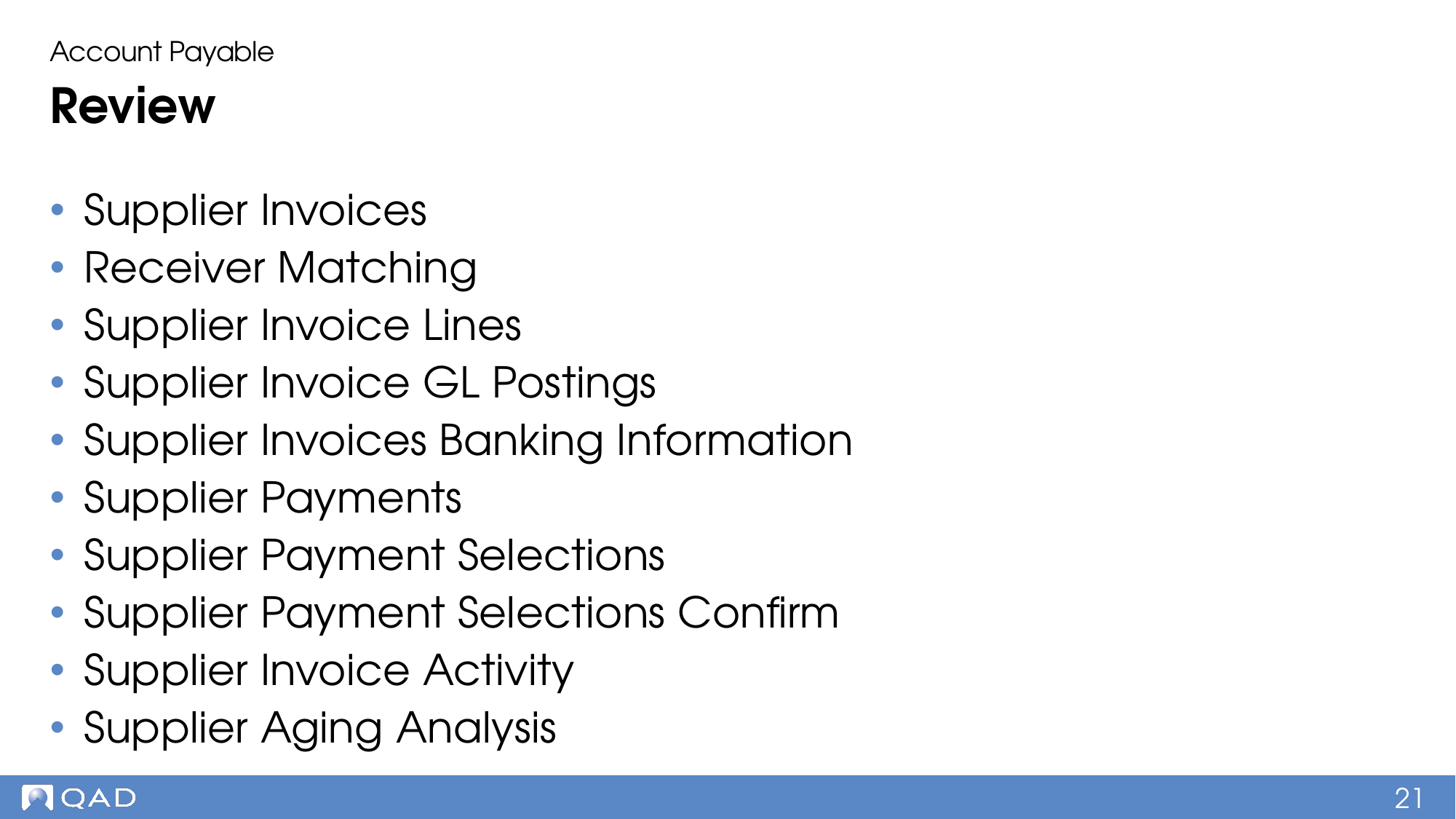

Account Payable
# Review
Supplier Invoices
Receiver Matching
Supplier Invoice Lines
Supplier Invoice GL Postings
Supplier Invoices Banking Information
Supplier Payments
Supplier Payment Selections
Supplier Payment Selections Confirm
Supplier Invoice Activity
Supplier Aging Analysis

21